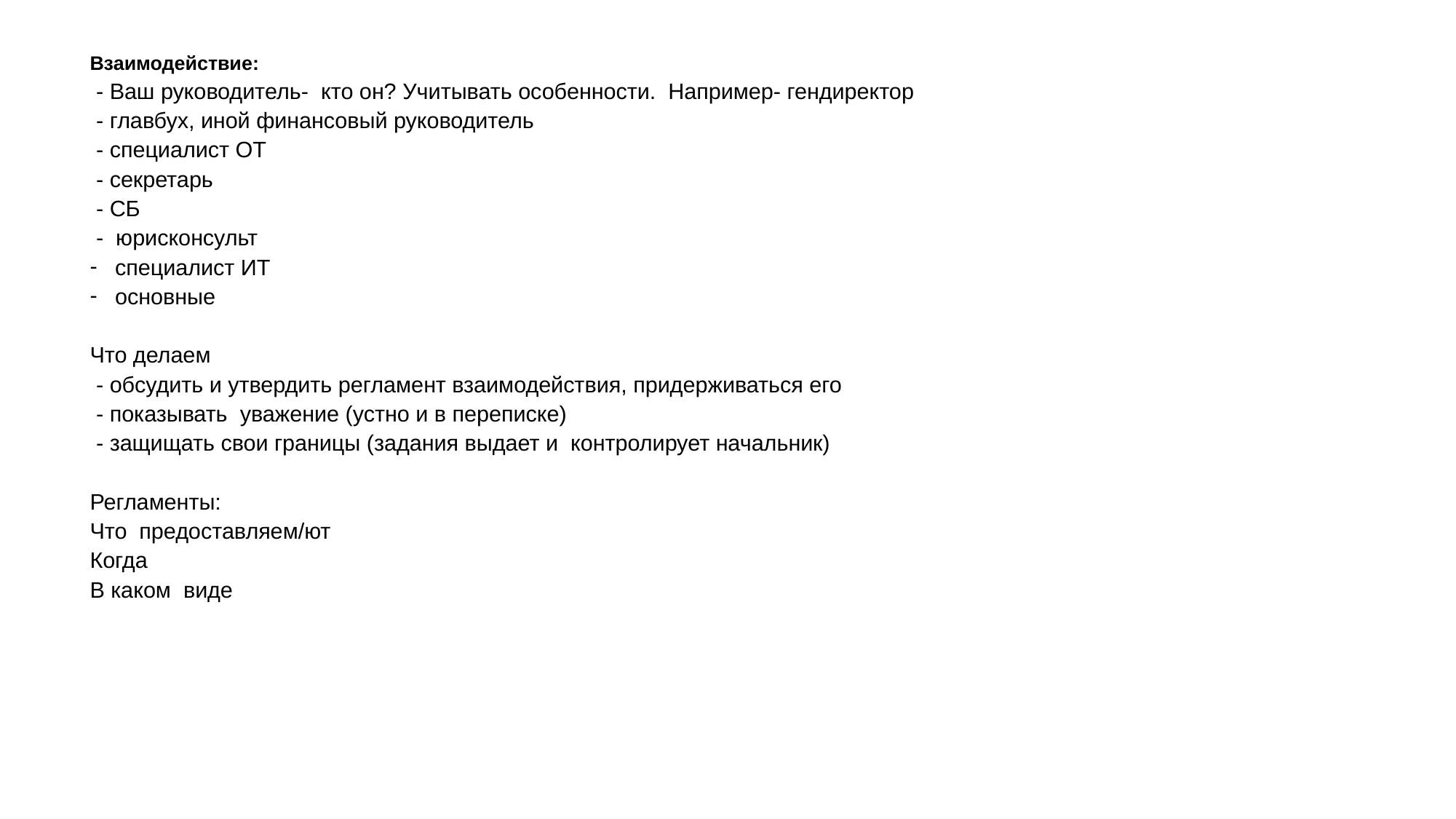

Взаимодействие:
 - Ваш руководитель-  кто он? Учитывать особенности.  Например- гендиректор
 - главбух, иной финансовый руководитель
 - специалист ОТ
 - секретарь
 - СБ
 -  юрисконсульт
специалист ИТ
основные

Что делаем
 - обсудить и утвердить регламент взаимодействия, придерживаться его
 - показывать  уважение (устно и в переписке)
 - защищать свои границы (задания выдает и  контролирует начальник)

Регламенты:
Что  предоставляем/ют
Когда
В каком  виде